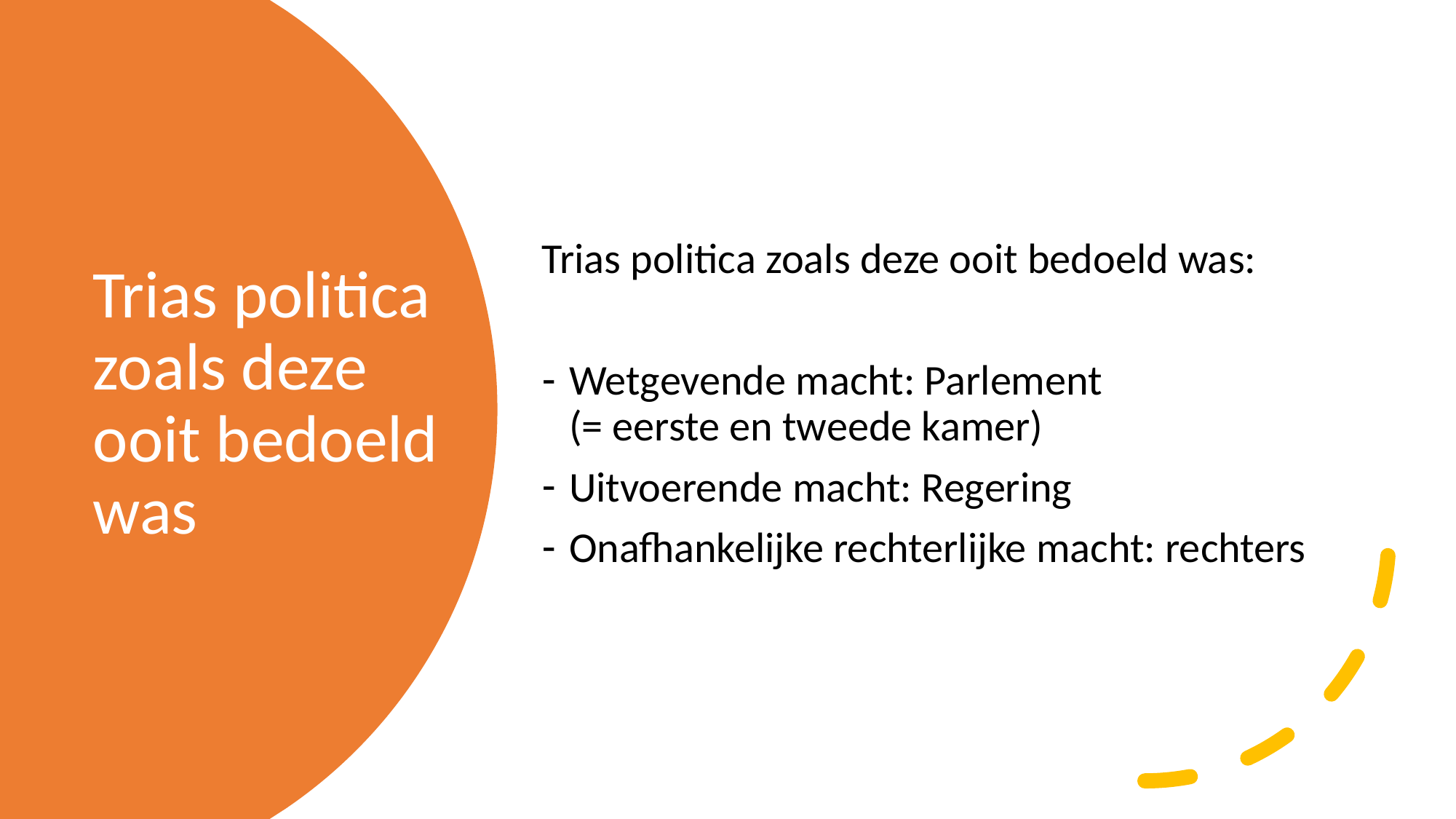

Trias politica zoals deze ooit bedoeld was:

Wetgevende macht: Parlement
(= eerste en tweede kamer)
Uitvoerende macht: Regering
Onafhankelijke rechterlijke macht: rechters
# Trias politica zoals deze ooit bedoeld was